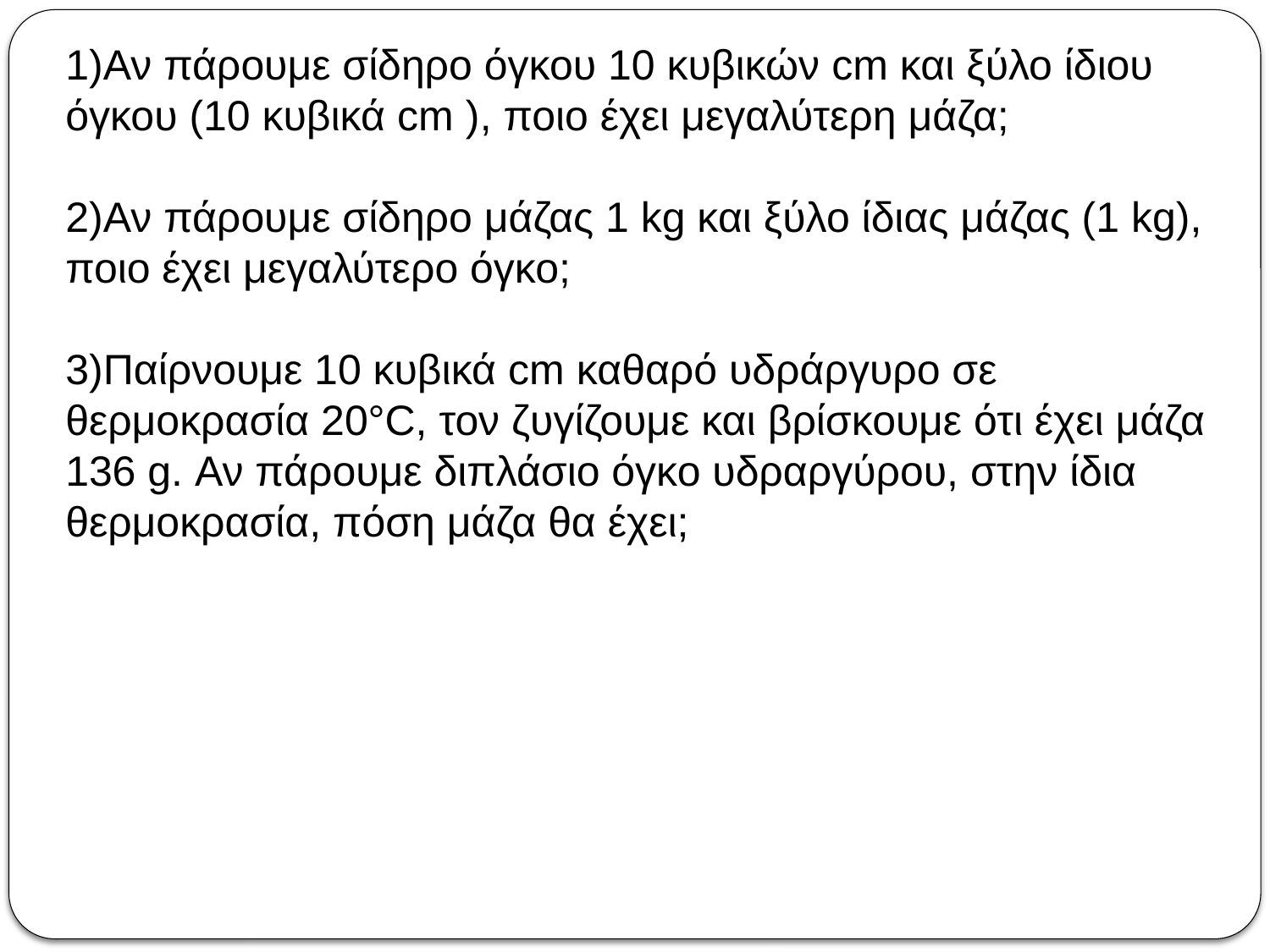

1)Αν πάρουμε σίδηρο όγκου 10 κυβικών cm και ξύλο ίδιου όγκου (10 κυβικά cm ), ποιο έχει μεγαλύτερη μάζα;

2)Αν πάρουμε σίδηρο μάζας 1 kg και ξύλο ίδιας μάζας (1 kg), ποιο έχει μεγαλύτερο όγκο;

3)Παίρνουμε 10 κυβικά cm καθαρό υδράργυρο σε θερμοκρασία 20°C, τον ζυγίζουμε και βρίσκουμε ότι έχει μάζα 136 g. Αν πάρουμε διπλάσιο όγκο υδραργύρου, στην ίδια θερμοκρασία, πόση μάζα θα έχει;